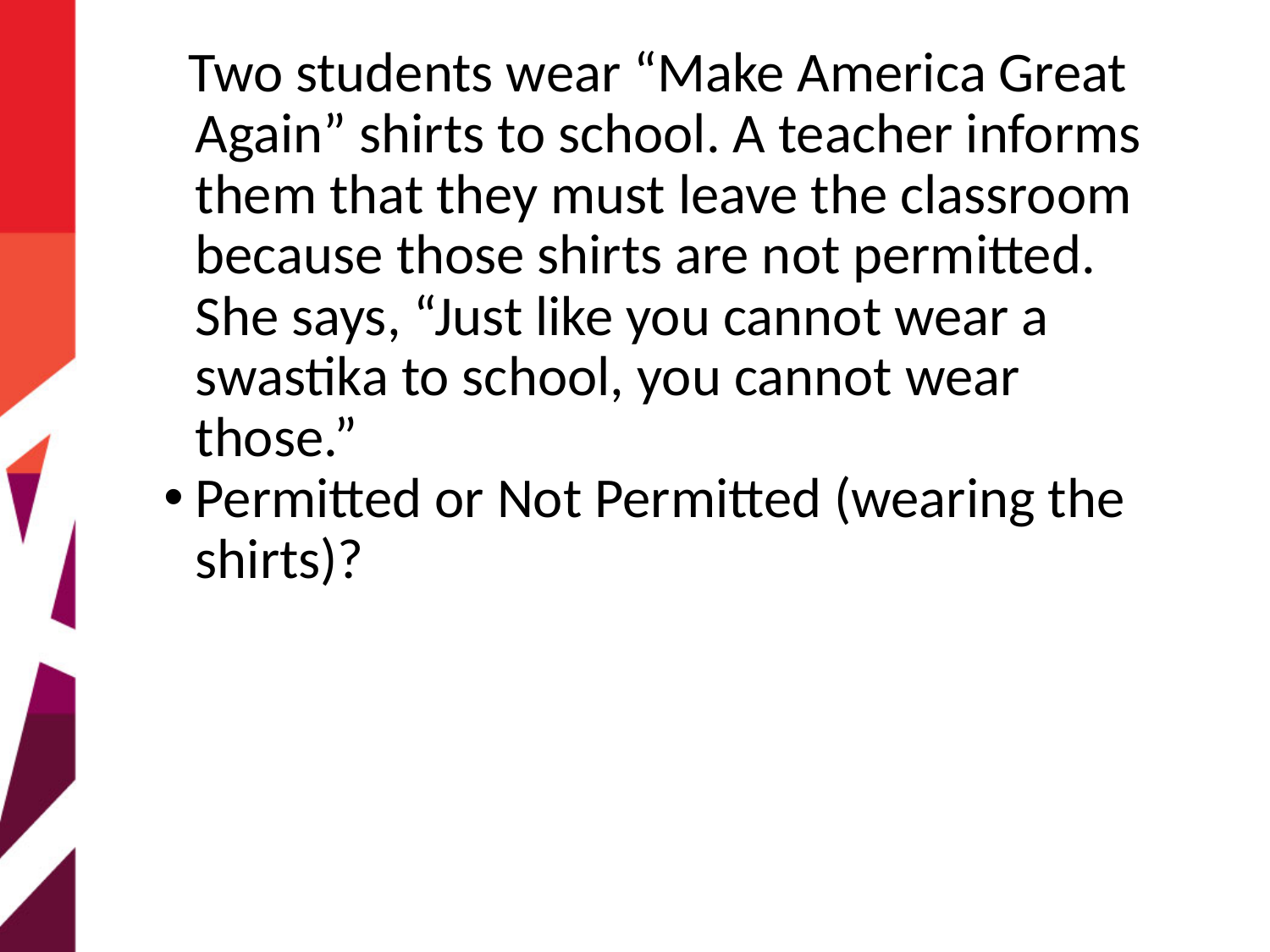

Two students wear “Make America Great Again” shirts to school. A teacher informs them that they must leave the classroom because those shirts are not permitted. She says, “Just like you cannot wear a swastika to school, you cannot wear those.”
Permitted or Not Permitted (wearing the shirts)?